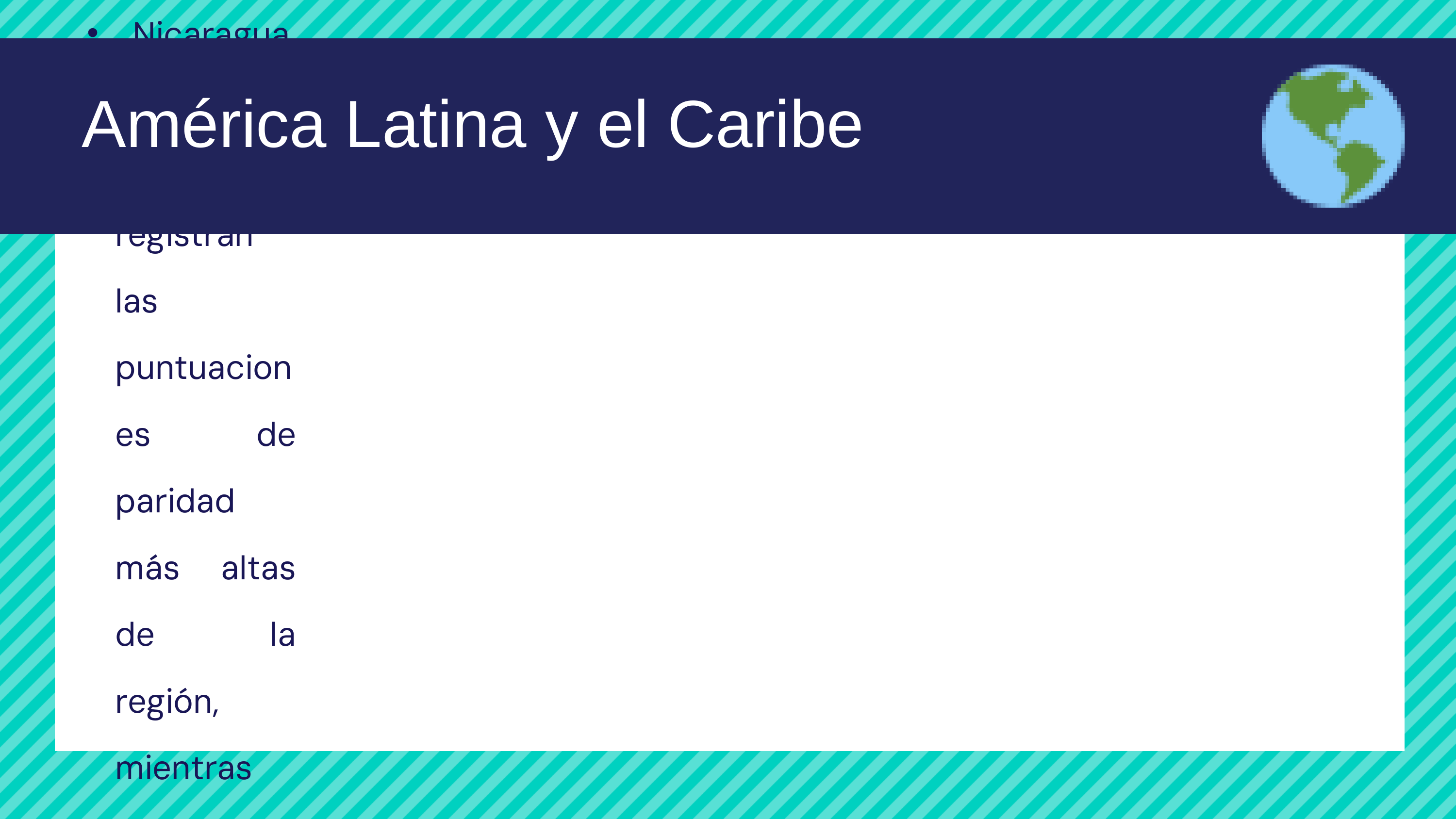

América Latina y el Caribe

 Progreso incremental hacia la paridad de género desde 2017, superando el 74,3% de su brecha general de género
Después de Europa y América del Norte, la región tiene el tercer nivel más alto de paridad
 Nicaragua, Costa Rica y Jamaica registran las puntuaciones de paridad más altas de la región, mientras que Belice, Paraguay y Guatemala las más bajas.
Si se continúa con el ritmo actual de progreso, la región tardaría 53 años en alcanzar la plena paridad de género